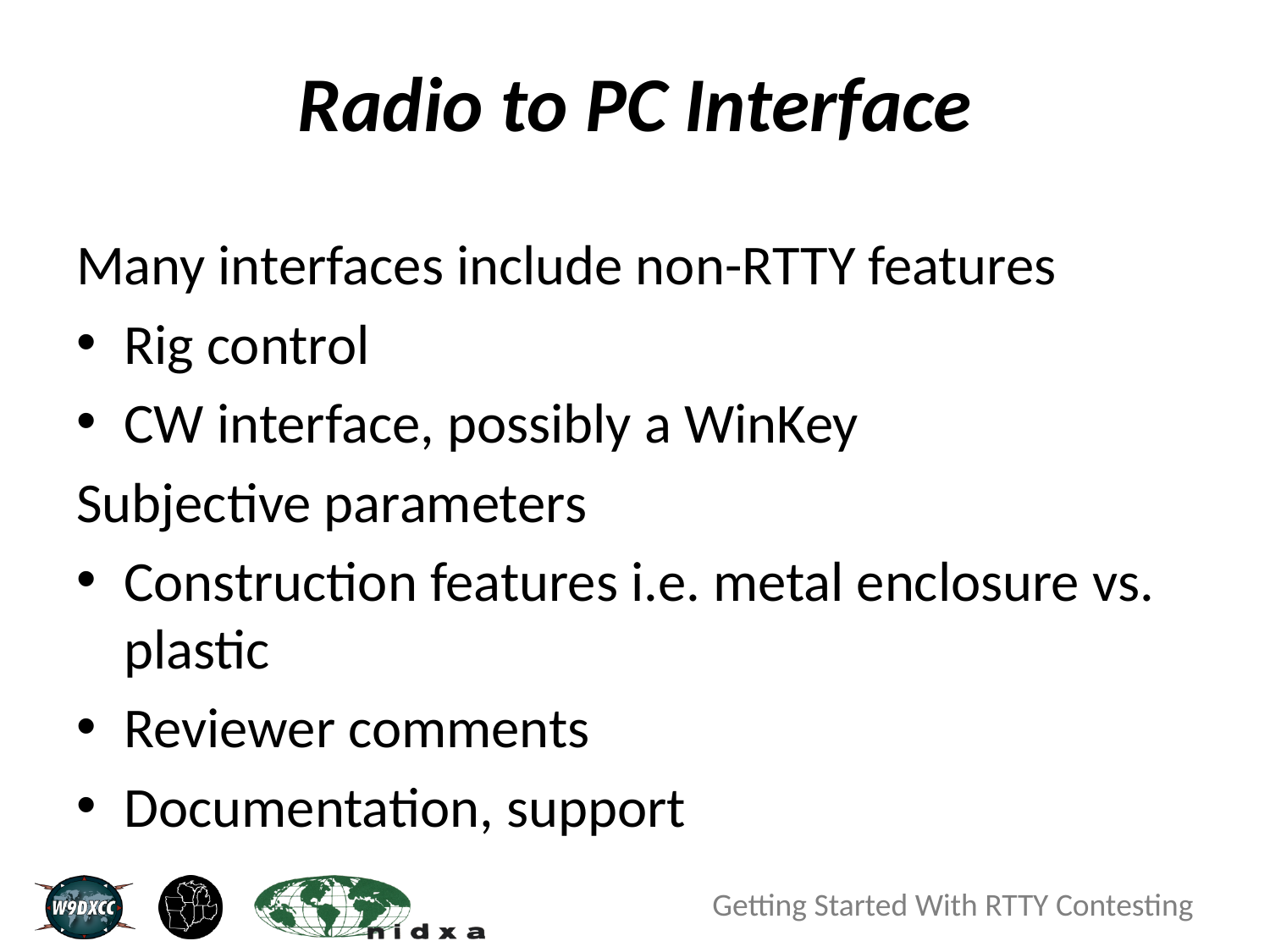

# Radio to PC Interface
Many interfaces include non-RTTY features
Rig control
CW interface, possibly a WinKey
Subjective parameters
Construction features i.e. metal enclosure vs. plastic
Reviewer comments
Documentation, support

Getting Started With RTTY Contesting